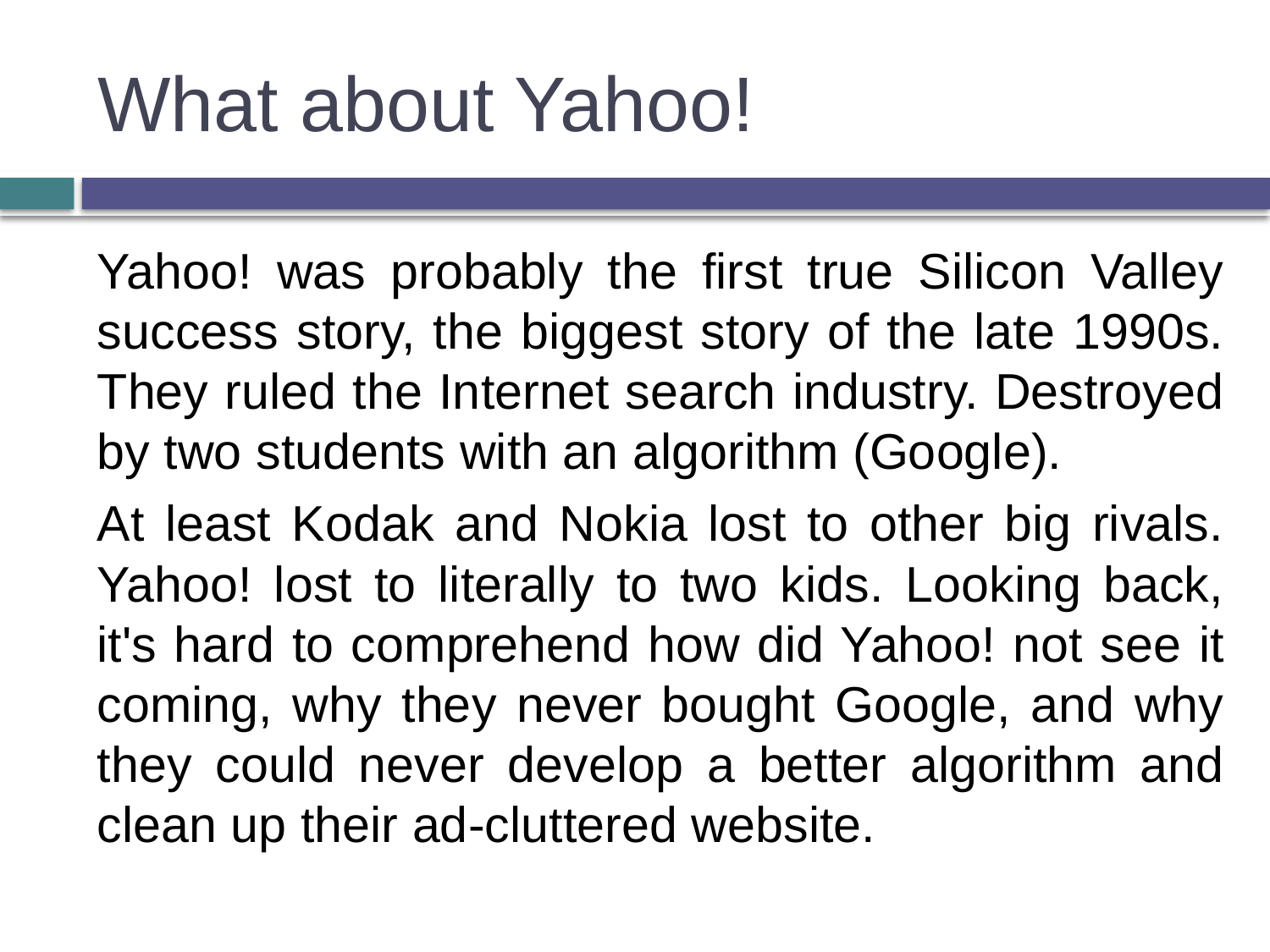

# What about Yahoo!
Yahoo! was probably the first true Silicon Valley success story, the biggest story of the late 1990s. They ruled the Internet search industry. Destroyed by two students with an algorithm (Google).
At least Kodak and Nokia lost to other big rivals. Yahoo! lost to literally to two kids. Looking back, it's hard to comprehend how did Yahoo! not see it coming, why they never bought Google, and why they could never develop a better algorithm and clean up their ad-cluttered website.